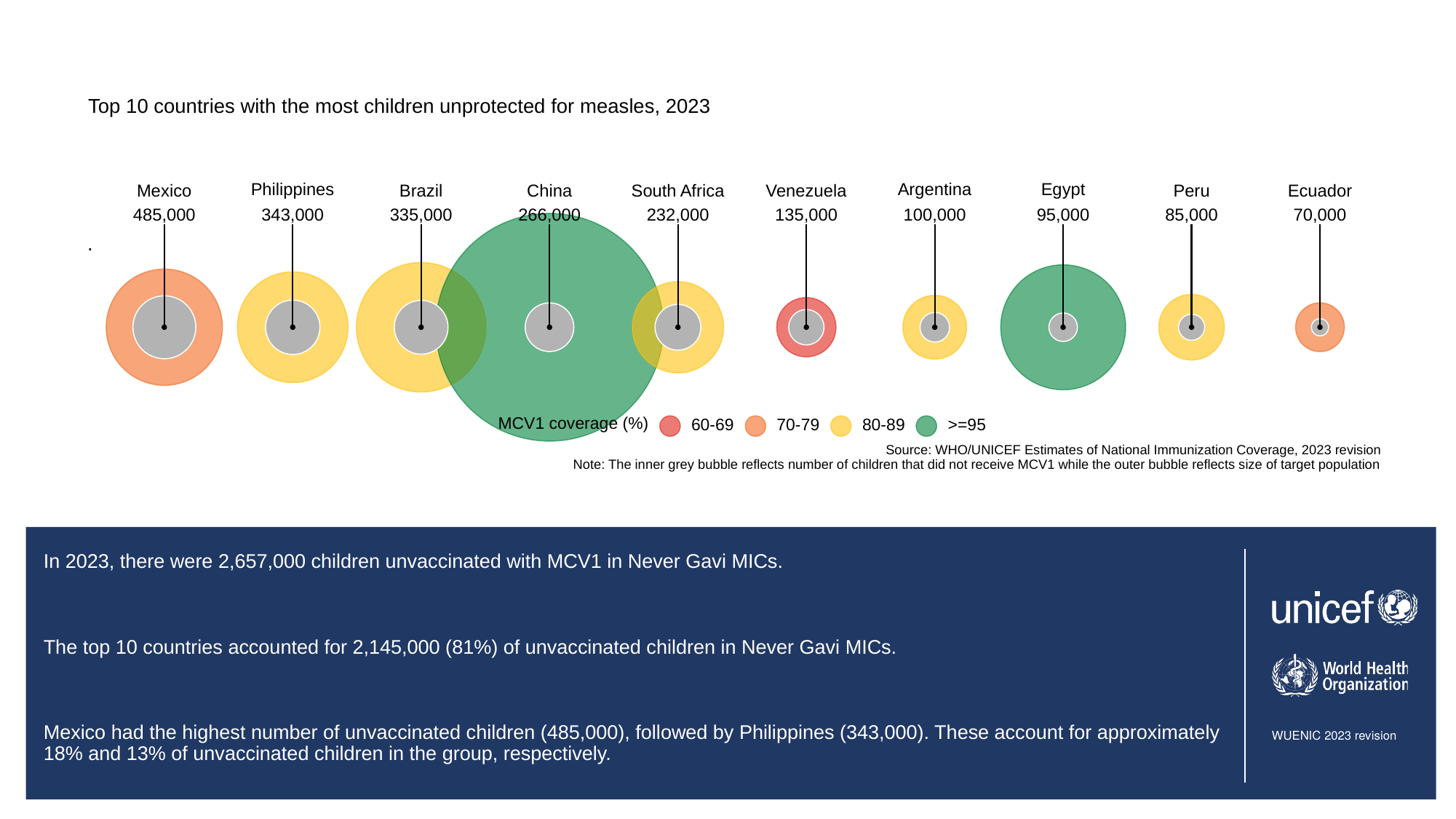

Top 10 countries with the most children unprotected for measles, 2023

Argentina
Egypt
Philippines
China
South Africa
Mexico
Brazil
Venezuela
Peru
Ecuador

485,000
343,000
335,000
266,000
232,000
135,000
100,000
95,000
85,000
70,000

.

MCV1 coverage (%)
60-69
70-79
80-89
>=95
Source: WHO/UNICEF Estimates of National Immunization Coverage, 2023 revision
Note: The inner grey bubble reflects number of children that did not receive MCV1 while the outer bubble reflects size of target population
# In 2023, there were 2,657,000 children unvaccinated with MCV1 in Never Gavi MICs.

The top 10 countries accounted for 2,145,000 (81%) of unvaccinated children in Never Gavi MICs.

Mexico had the highest number of unvaccinated children (485,000), followed by Philippines (343,000). These account for approximately 18% and 13% of unvaccinated children in the group, respectively.

Absolute numbers of un- and undervaccinated children is driven by a combination of birth cohort size and programme performance, as such, large birth cohort countries may have a large number of zero-dose children despite higher coverage than other countries.